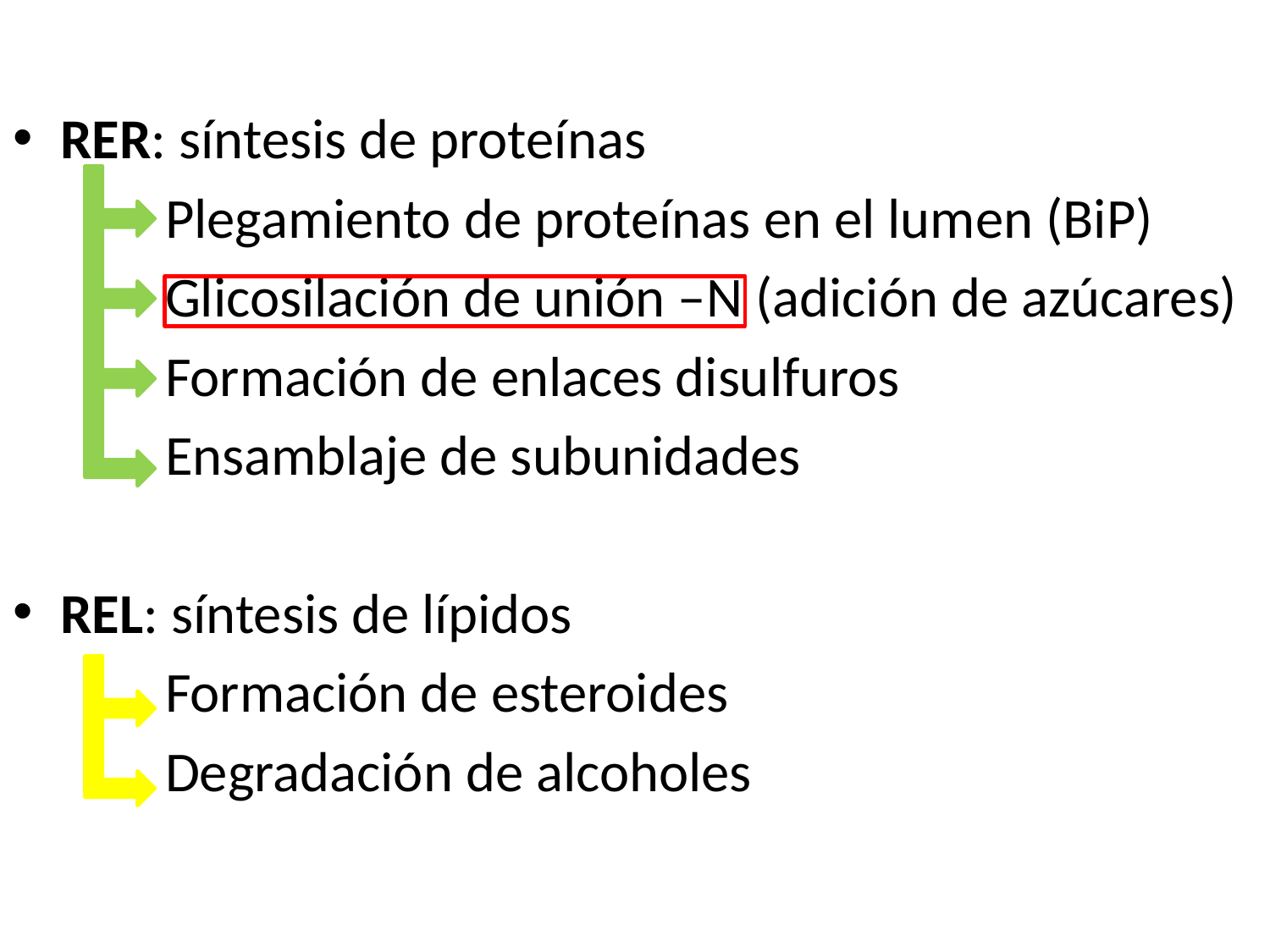

RER: síntesis de proteínas
            Plegamiento de proteínas en el lumen (BiP)
            Glicosilación de unión –N (adición de azúcares)
            Formación de enlaces disulfuros
            Ensamblaje de subunidades

REL: síntesis de lípidos
            Formación de esteroides
            Degradación de alcoholes